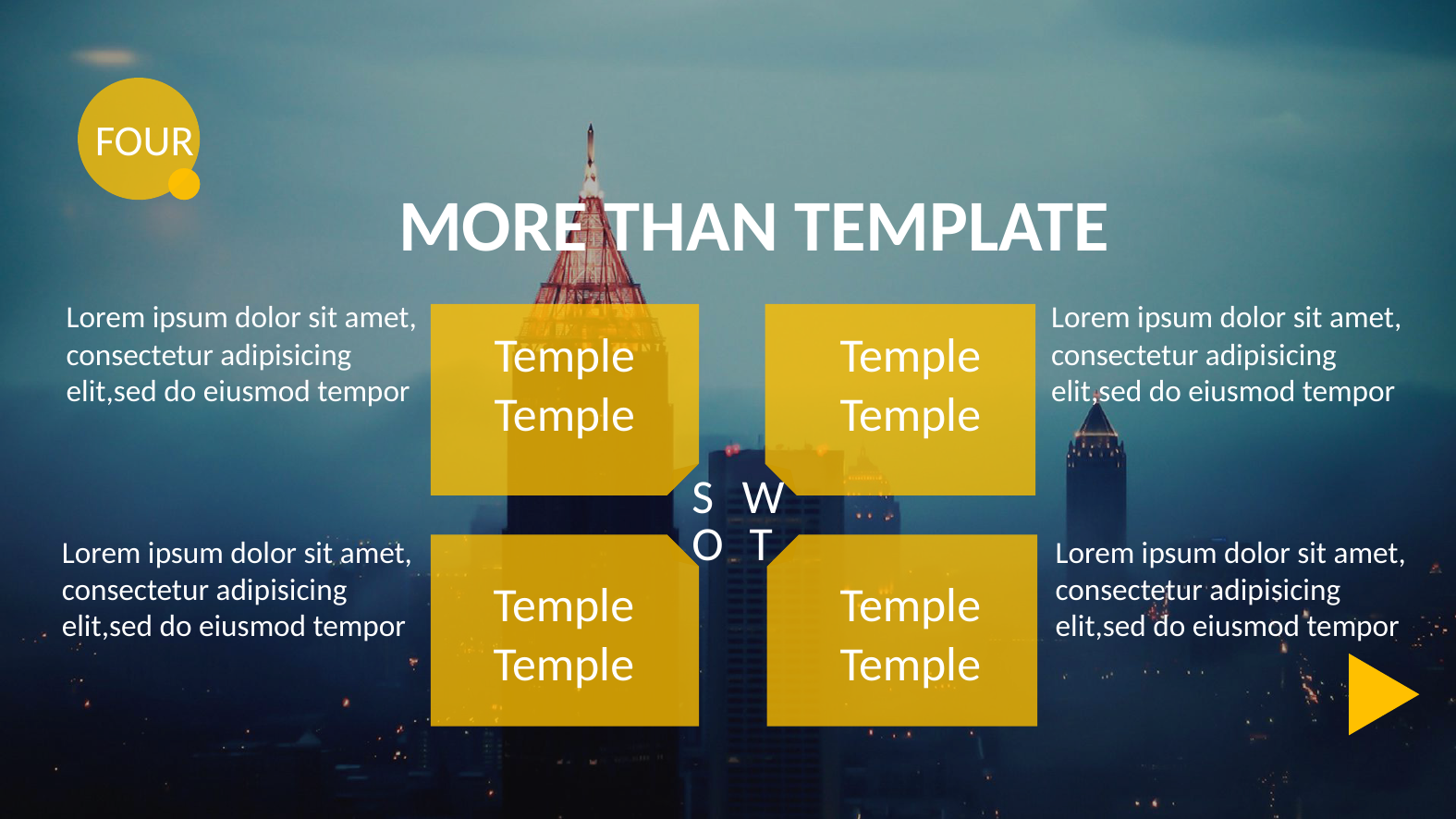

FOUR

MORE THAN TEMPLATE
Lorem ipsum dolor sit amet, consectetur adipisicing elit,sed do eiusmod tempor
Lorem ipsum dolor sit amet, consectetur adipisicing elit,sed do eiusmod tempor

Temple
Temple
Temple
Temple
S
W
O
T
Lorem ipsum dolor sit amet, consectetur adipisicing elit,sed do eiusmod tempor
Lorem ipsum dolor sit amet, consectetur adipisicing elit,sed do eiusmod tempor

Temple
Temple
Temple
Temple